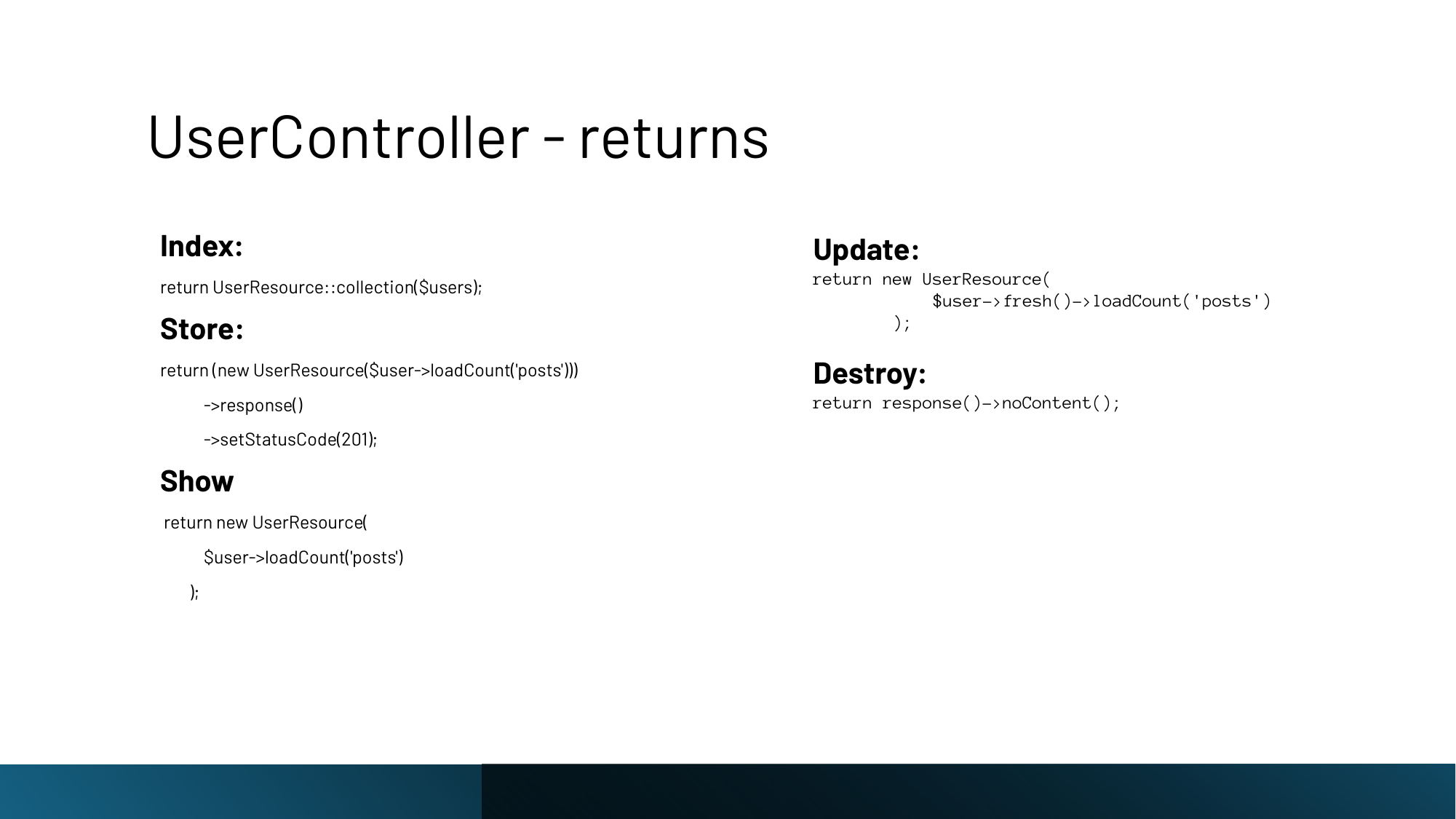

# UserController - returns
Update:
return new UserResource(
            $user->fresh()->loadCount('posts')
        );

Destroy:
return response()->noContent();
Index:
return UserResource::collection($users);
Store:
return (new UserResource($user->loadCount('posts')))
            ->response()
            ->setStatusCode(201);
Show
 return new UserResource(
            $user->loadCount('posts')
        );